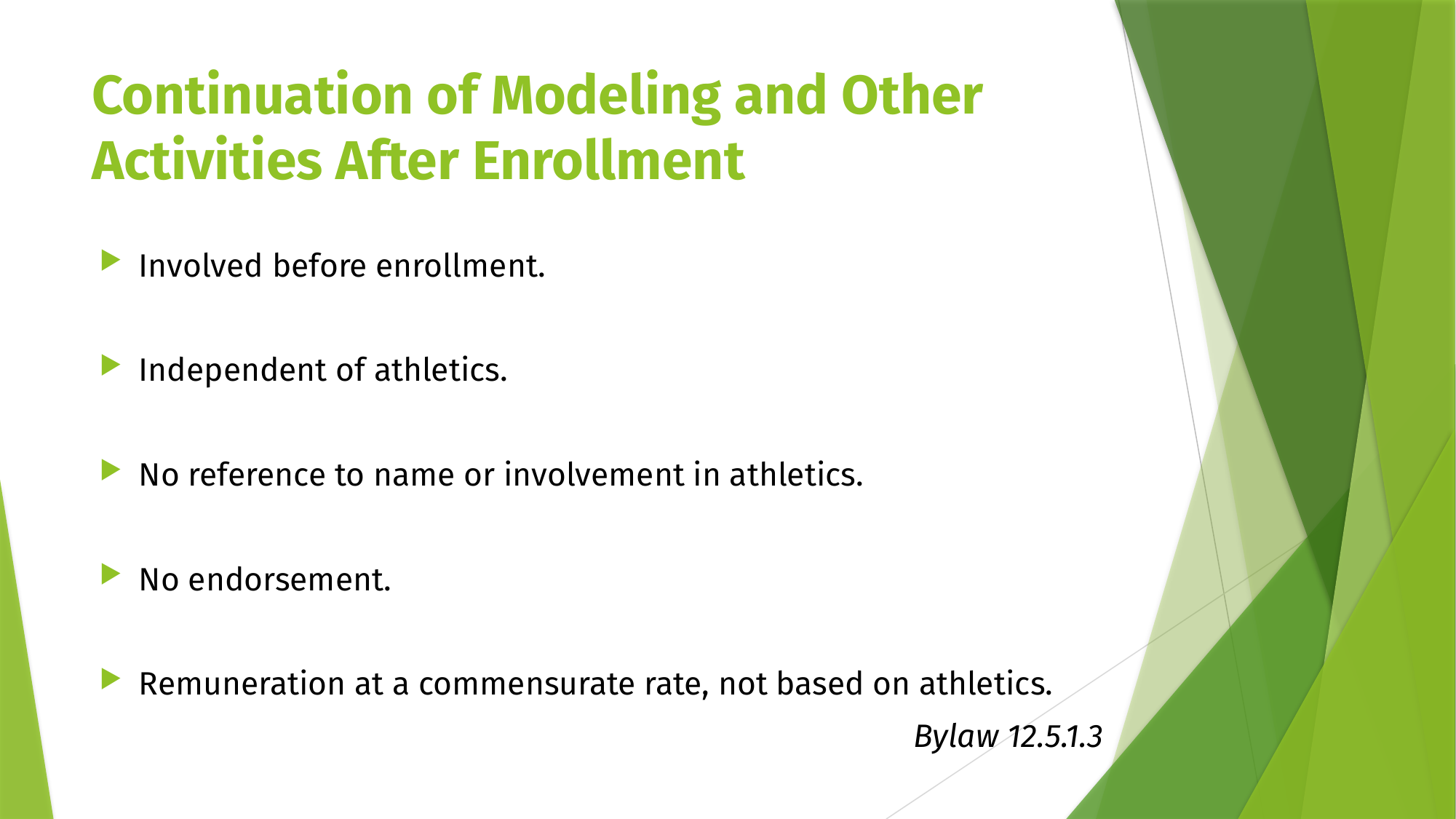

# Continuation of Modeling and Other Activities After Enrollment
Involved before enrollment.

Independent of athletics.

No reference to name or involvement in athletics.

No endorsement.

Remuneration at a commensurate rate, not based on athletics.
Bylaw 12.5.1.3